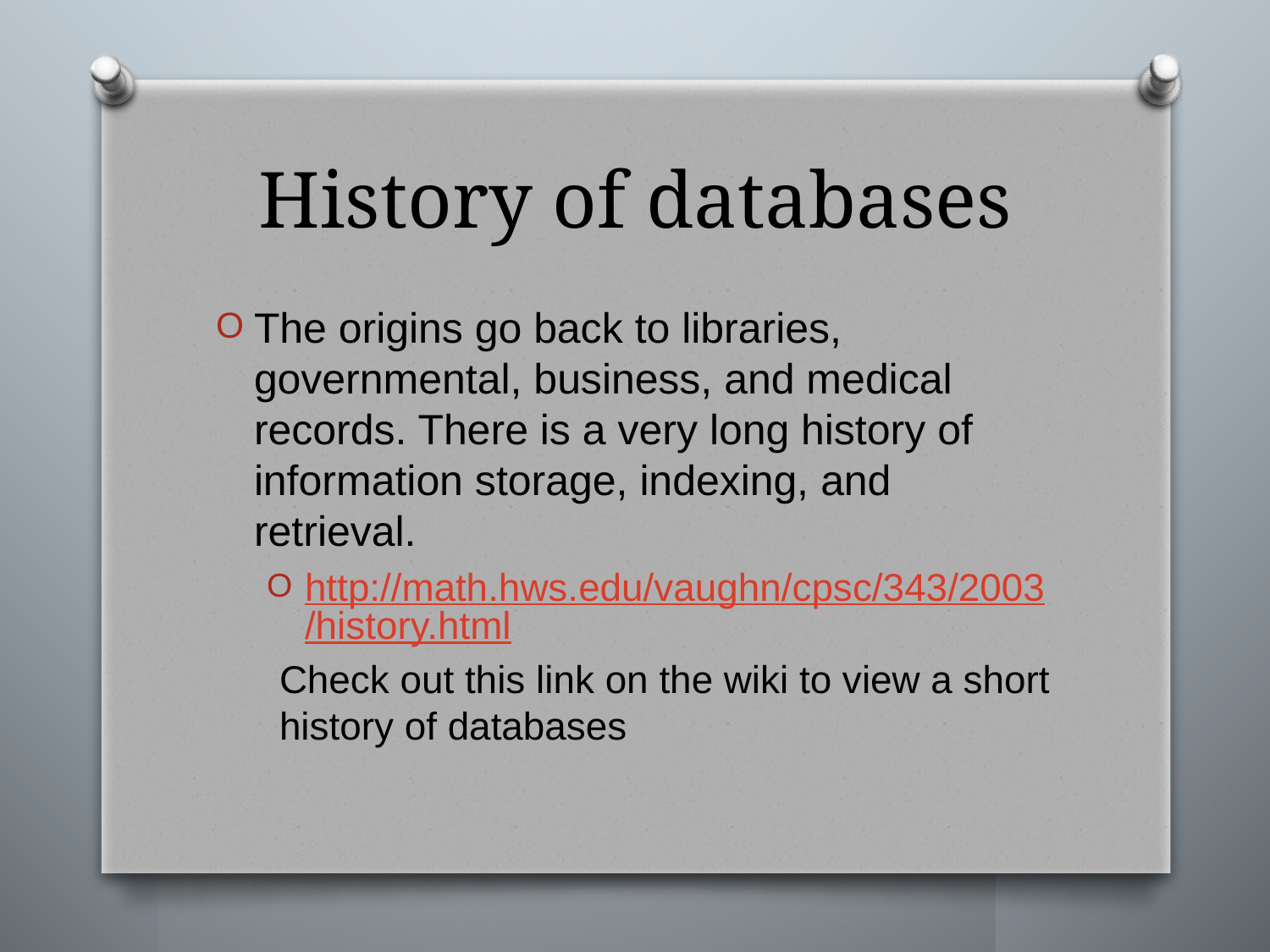

# History of databases
The origins go back to libraries, governmental, business, and medical records. There is a very long history of information storage, indexing, and retrieval.
http://math.hws.edu/vaughn/cpsc/343/2003/history.html
Check out this link on the wiki to view a short history of databases